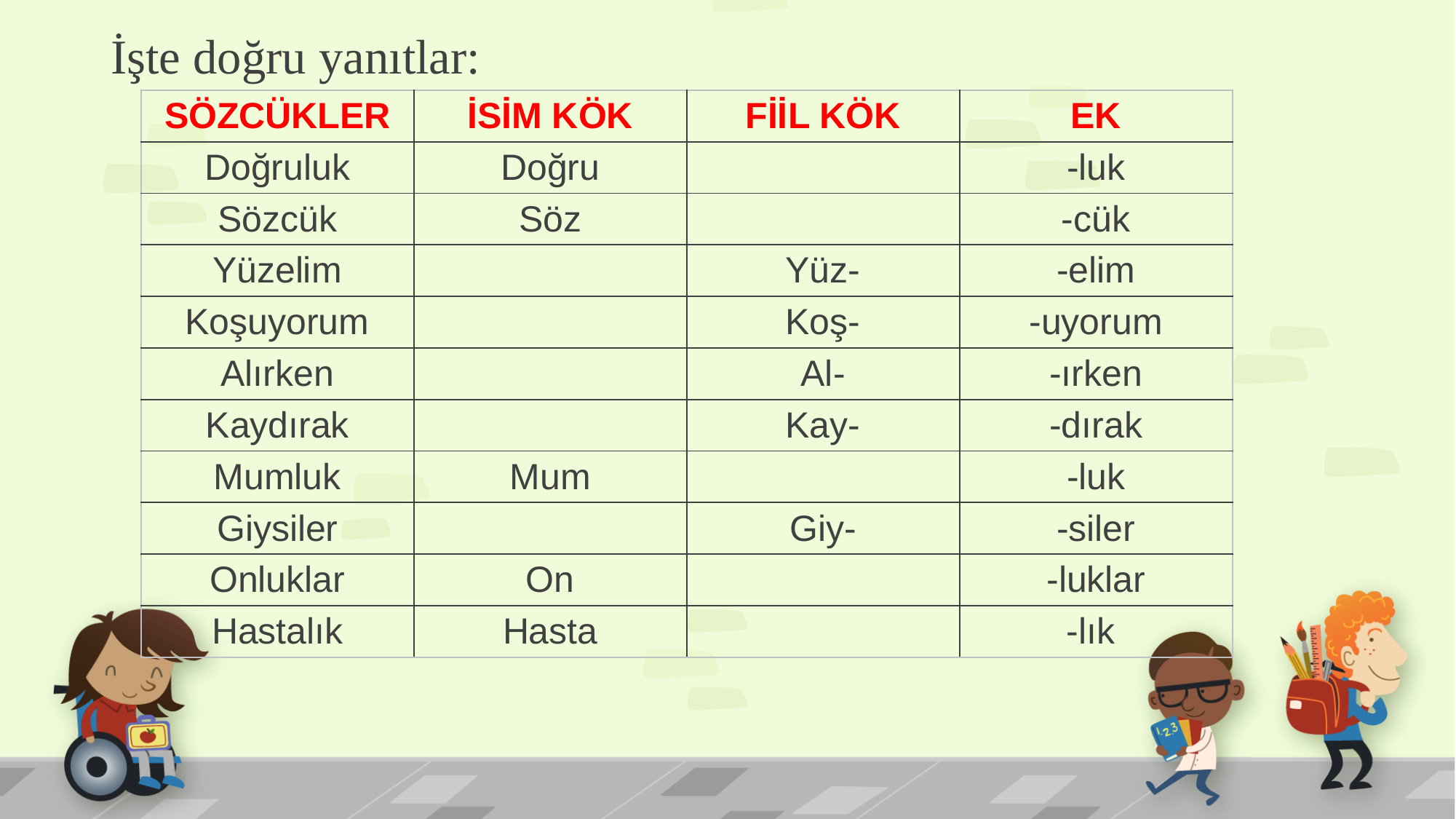

# İşte doğru yanıtlar:
| SÖZCÜKLER | İSİM KÖK | FİİL KÖK | EK |
| --- | --- | --- | --- |
| Doğruluk | Doğru |  | -luk |
| Sözcük | Söz |  | -cük |
| Yüzelim |  | Yüz- | -elim |
| Koşuyorum |  | Koş- | -uyorum |
| Alırken |  | Al- | -ırken |
| Kaydırak |  | Kay- | -dırak |
| Mumluk | Mum |  | -luk |
| Giysiler |  | Giy- | -siler |
| Onluklar | On |  | -luklar |
| Hastalık | Hasta |  | -lık |